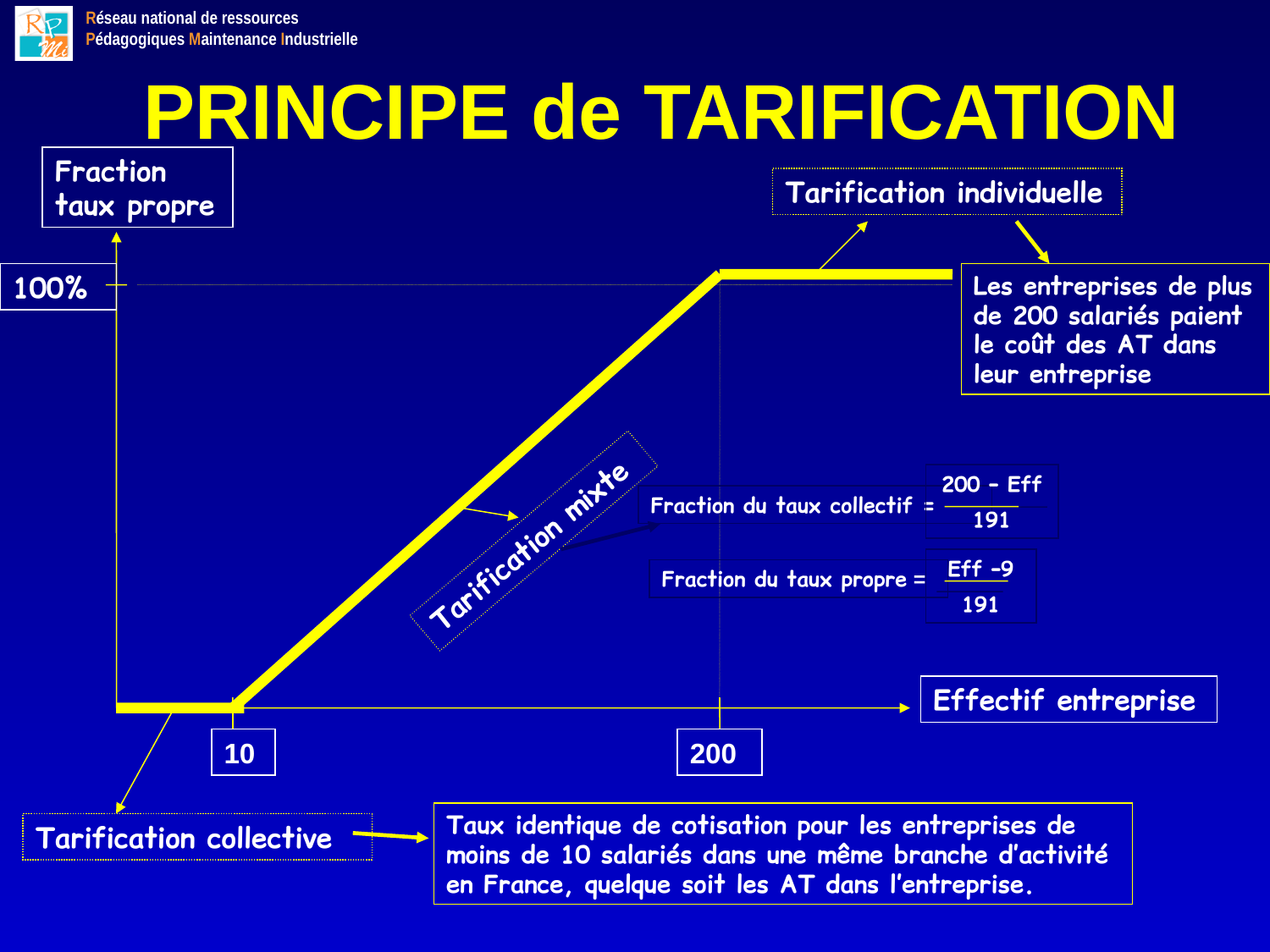

# PRINCIPE de TARIFICATION
Fraction taux propre

100%

Effectif entreprise

10
200

Tarification individuelle

Les entreprises de plus de 200 salariés paient le coût des AT dans leur entreprise

Tarification mixte
200 – Eff
191

Fraction du taux collectif =
Eff –9
191

Fraction du taux propre =

Tarification collective

Taux identique de cotisation pour les entreprises de moins de 10 salariés dans une même branche d’activité en France, quelque soit les AT dans l’entreprise.